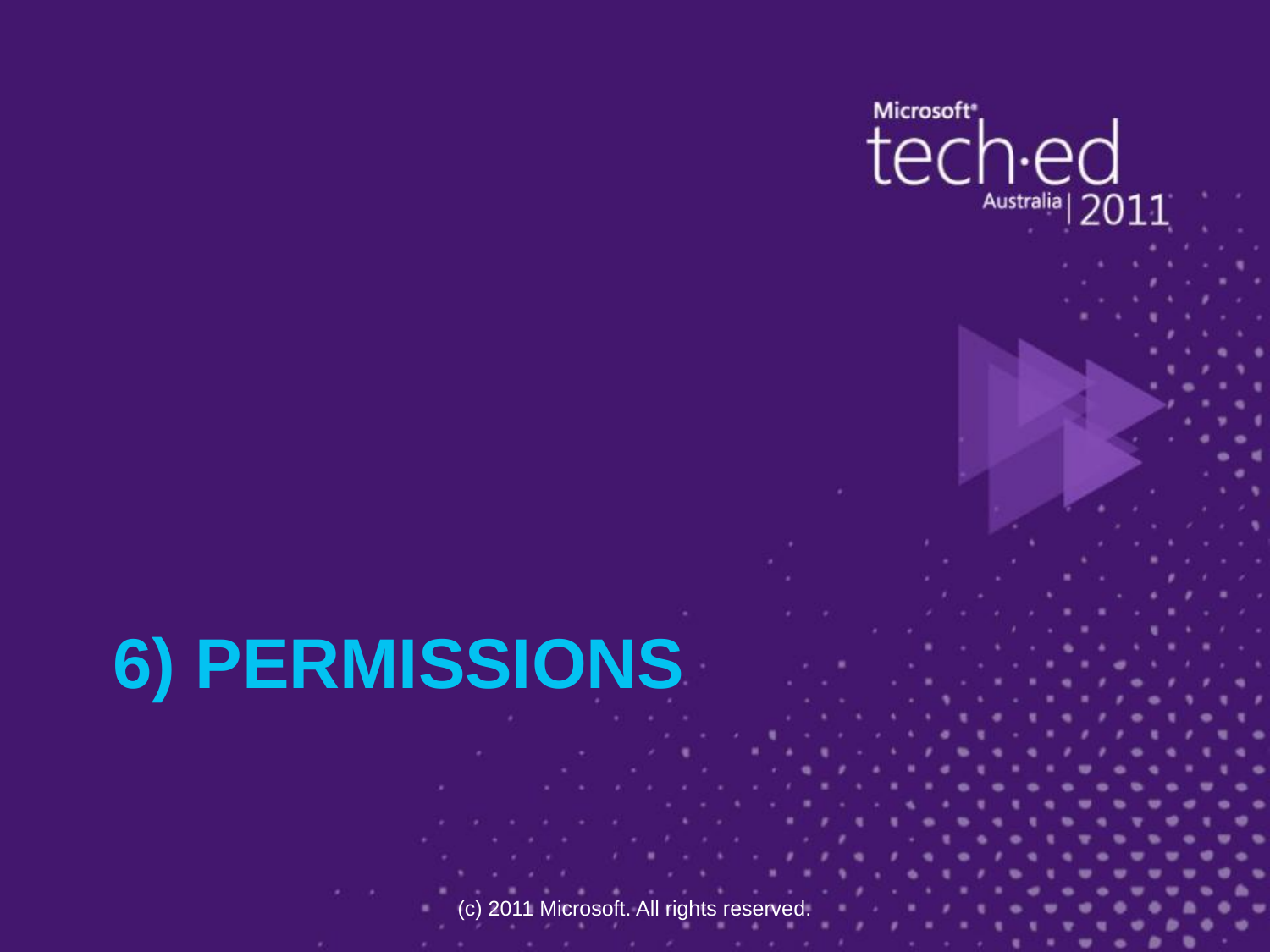

# 6) Permissions
(c) 2011 Microsoft. All rights reserved.